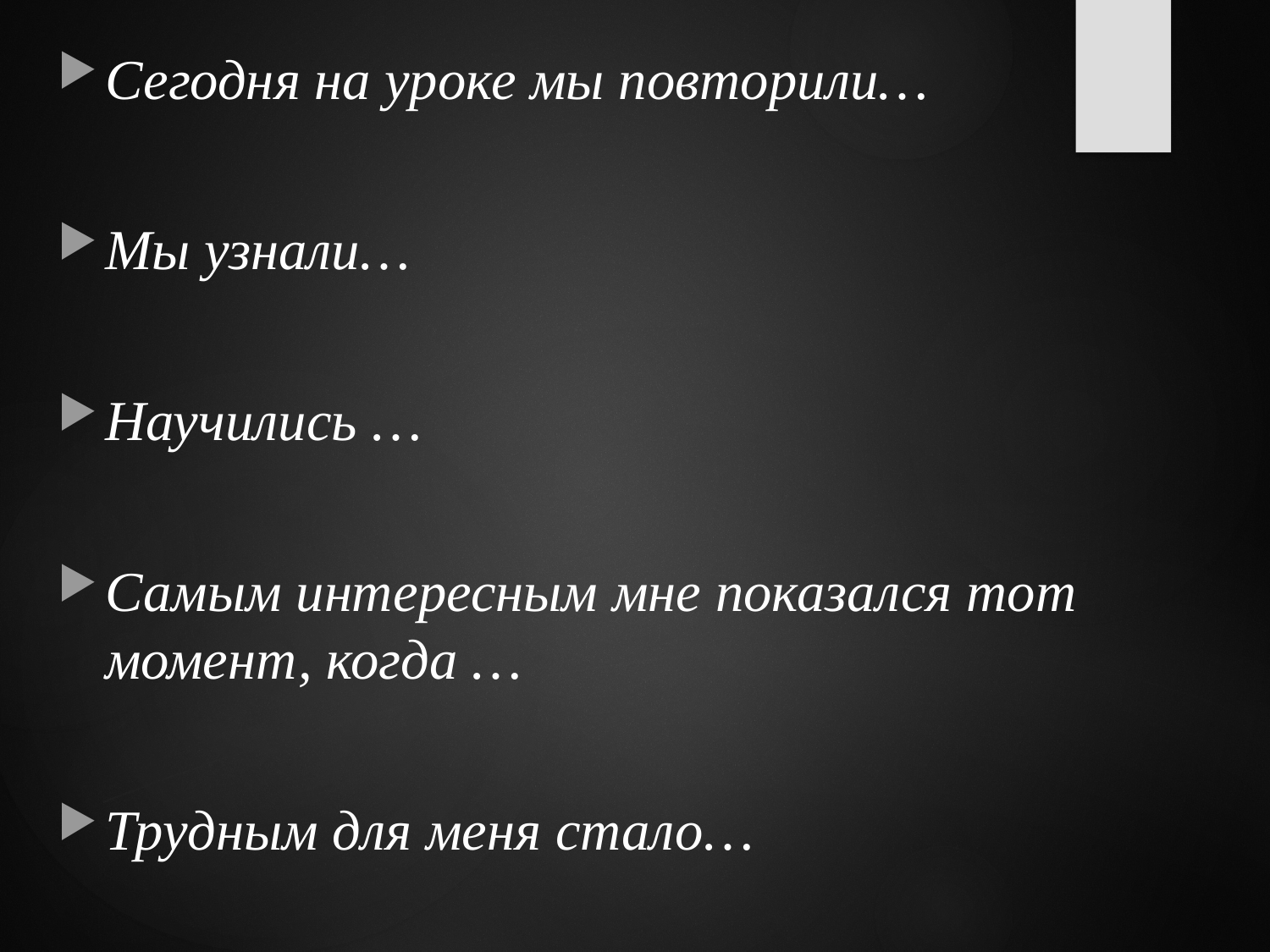

Сегодня на уроке мы повторили…

Мы узнали…

Научились …

Самым интересным мне показался тот момент, когда …

Трудным для меня стало…